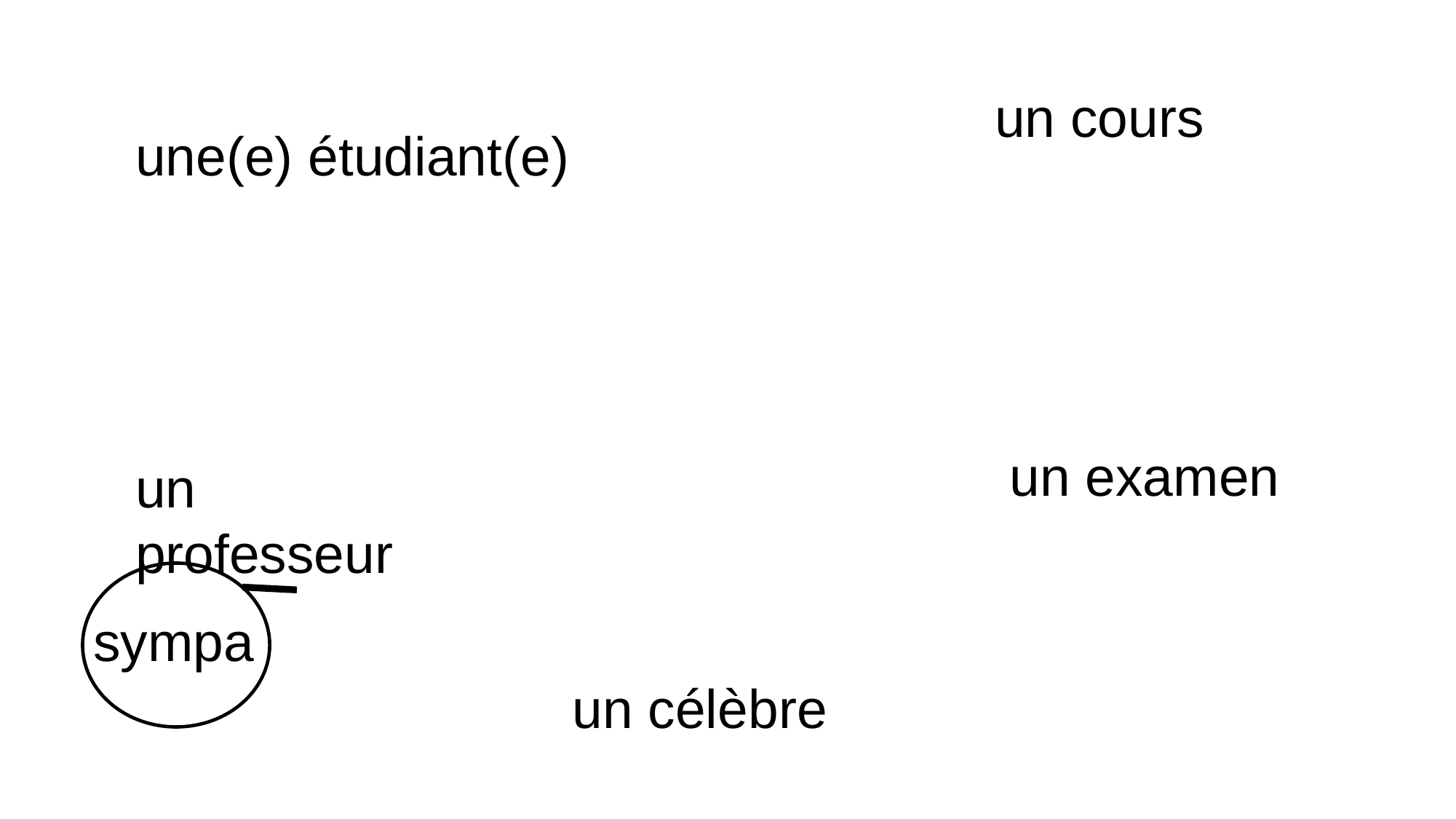

un cours
une(e) étudiant(e)
un examen
un professeur

sympa
un célèbre